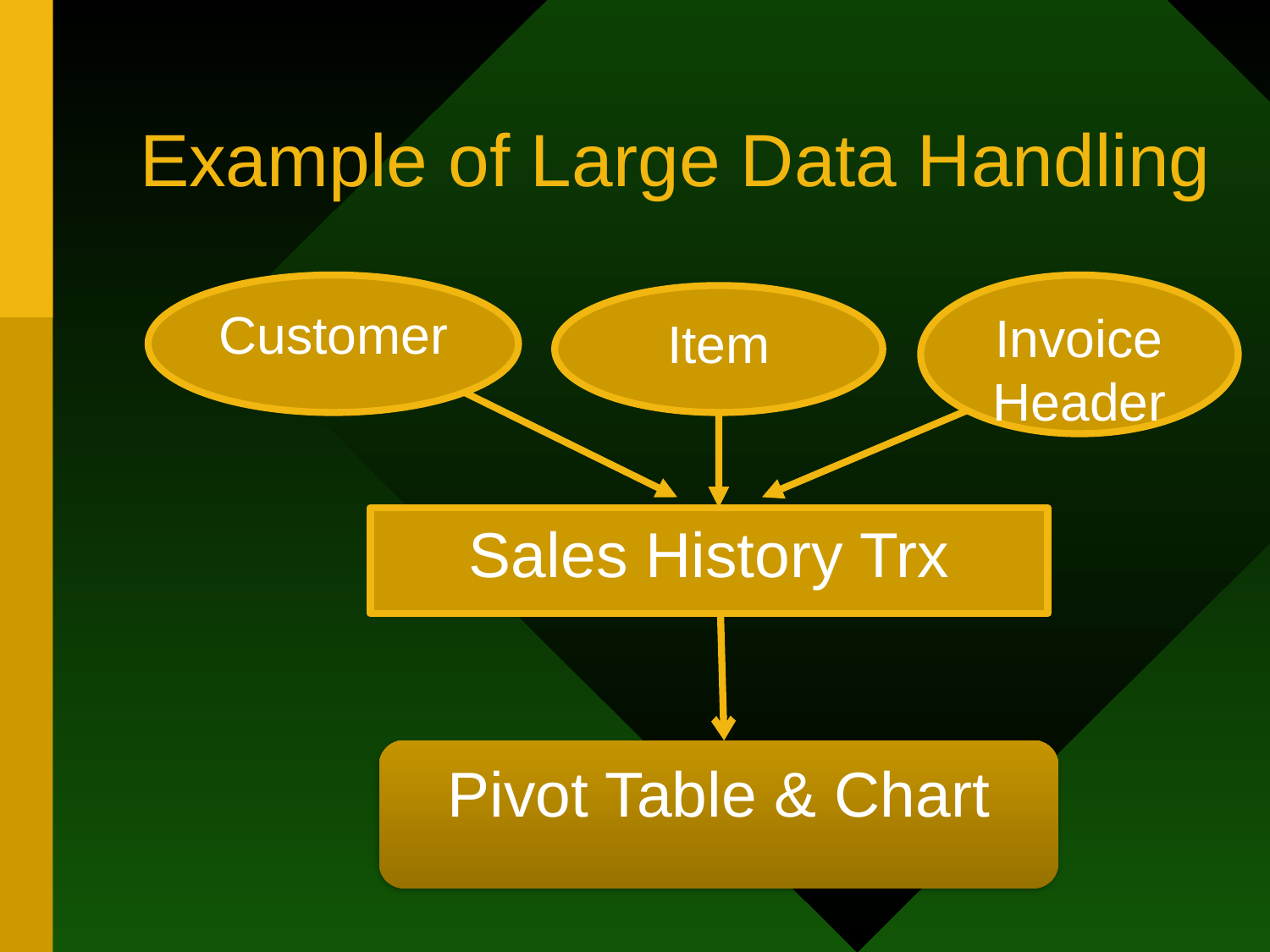

# Example of Large Data Handling
Customer
Invoice Header
Item
Sales History Trx
Pivot Table & Chart